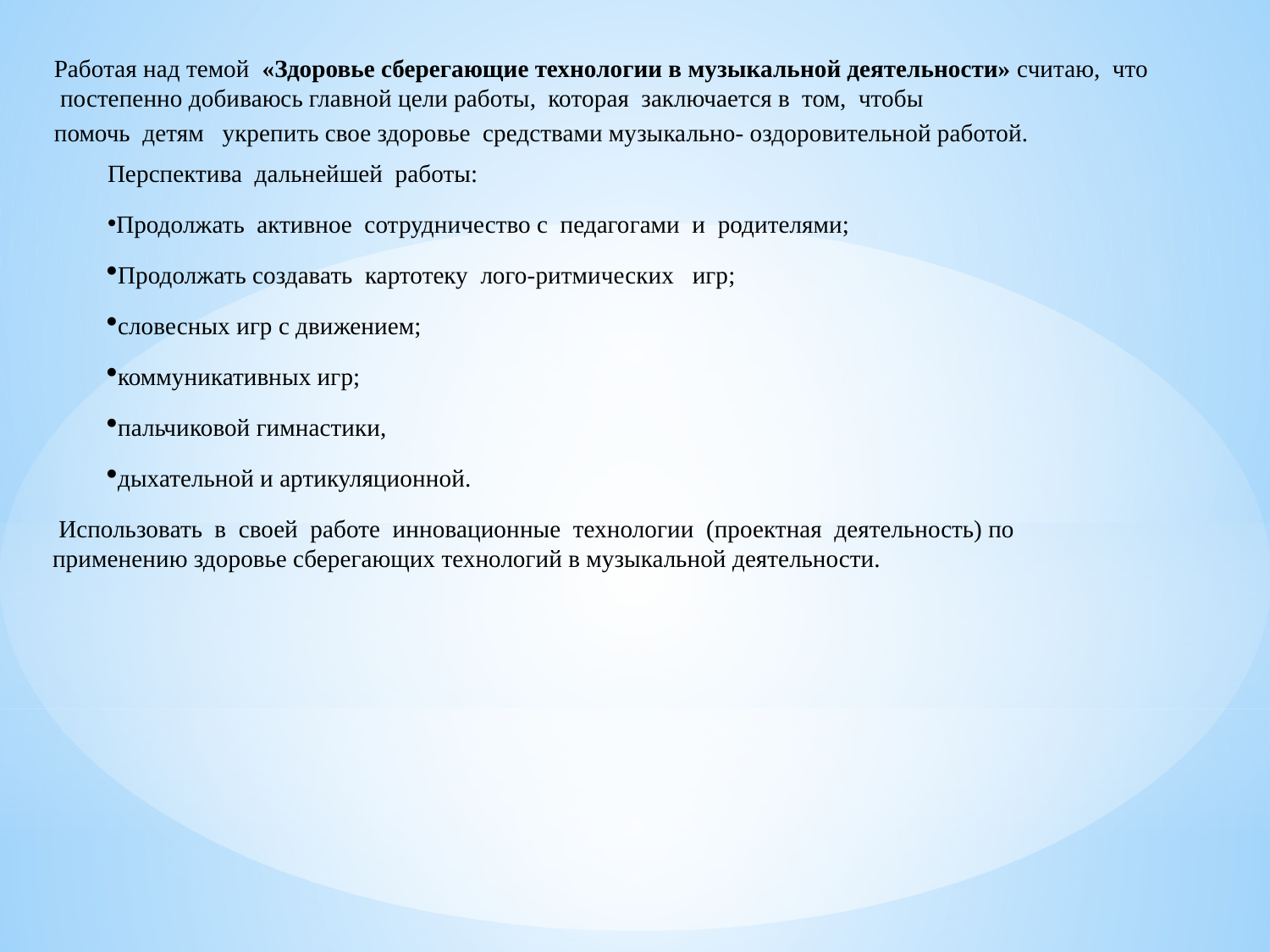

Работая над темой  «Здоровье сберегающие технологии в музыкальной деятельности» считаю,  что  постепенно добиваюсь главной цели работы,  которая  заключается в  том,  чтобы
помочь  детям   укрепить свое здоровье  средствами музыкально- оздоровительной работой.
Перспектива  дальнейшей  работы:
Продолжать  активное  сотрудничество с  педагогами  и  родителями;
Продолжать создавать  картотеку  лого-ритмических   игр;
словесных игр с движением;
коммуникативных игр;
пальчиковой гимнастики,
дыхательной и артикуляционной.
 Использовать  в  своей  работе  инновационные  технологии  (проектная  деятельность) по применению здоровье сберегающих технологий в музыкальной деятельности.